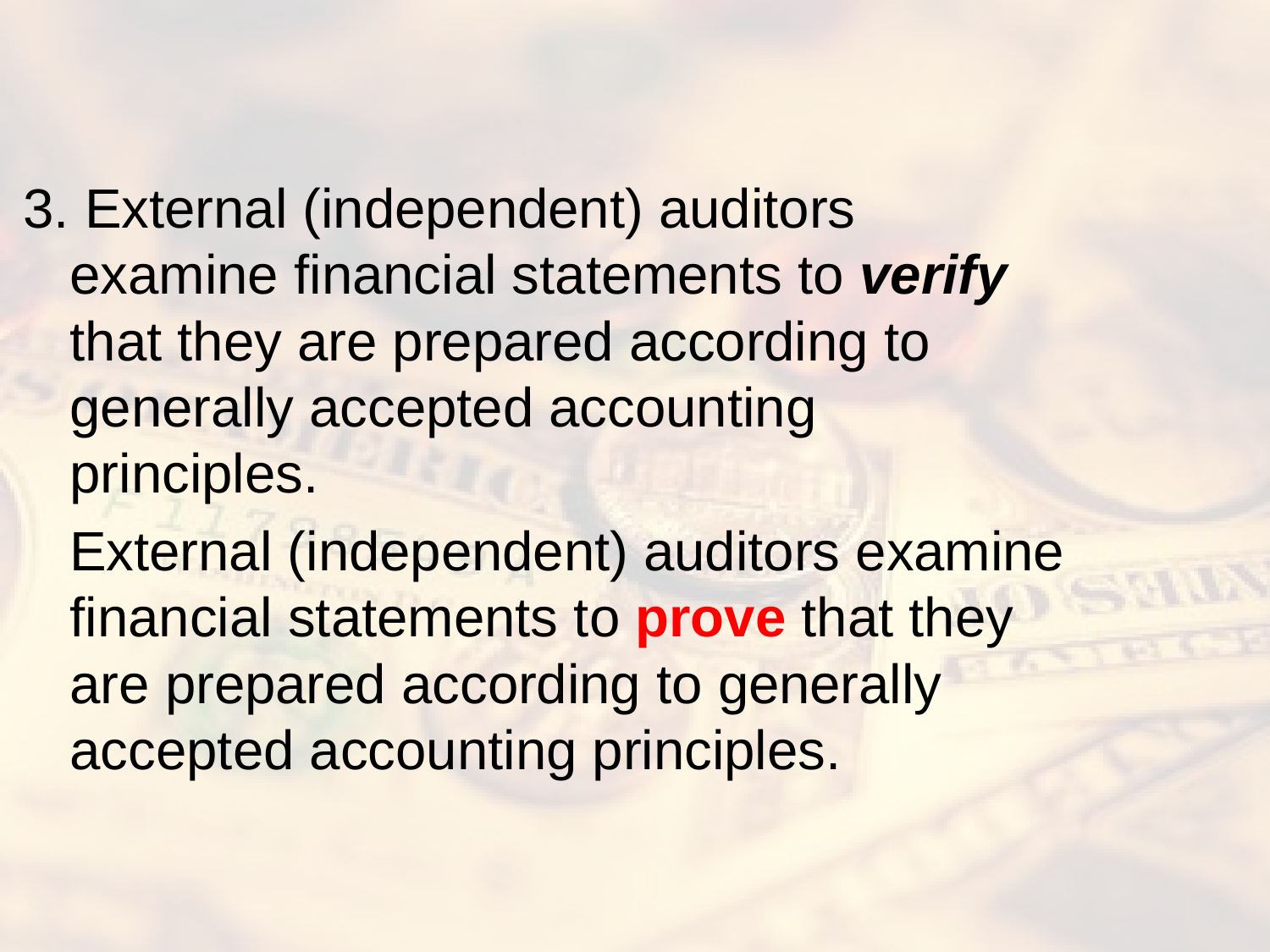

#
3. External (independent) auditors examine financial statements to verify that they are prepared according to generally accepted accounting principles.
   External (independent) auditors examine financial statements to prove that they are prepared according to generally accepted accounting principles.